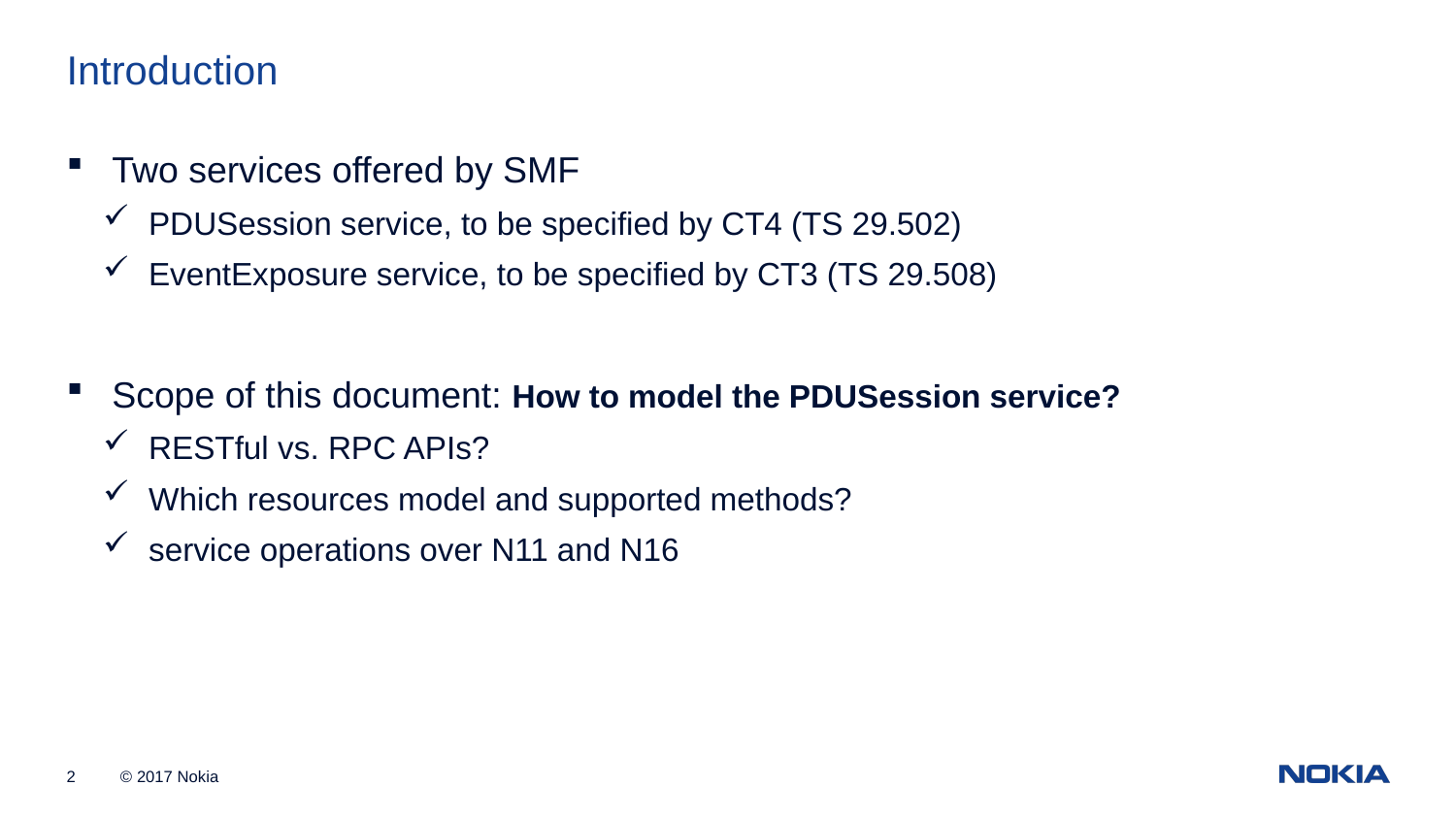

Introduction
Two services offered by SMF
PDUSession service, to be specified by CT4 (TS 29.502)
EventExposure service, to be specified by CT3 (TS 29.508)

Scope of this document: How to model the PDUSession service?
RESTful vs. RPC APIs?
Which resources model and supported methods?
service operations over N11 and N16